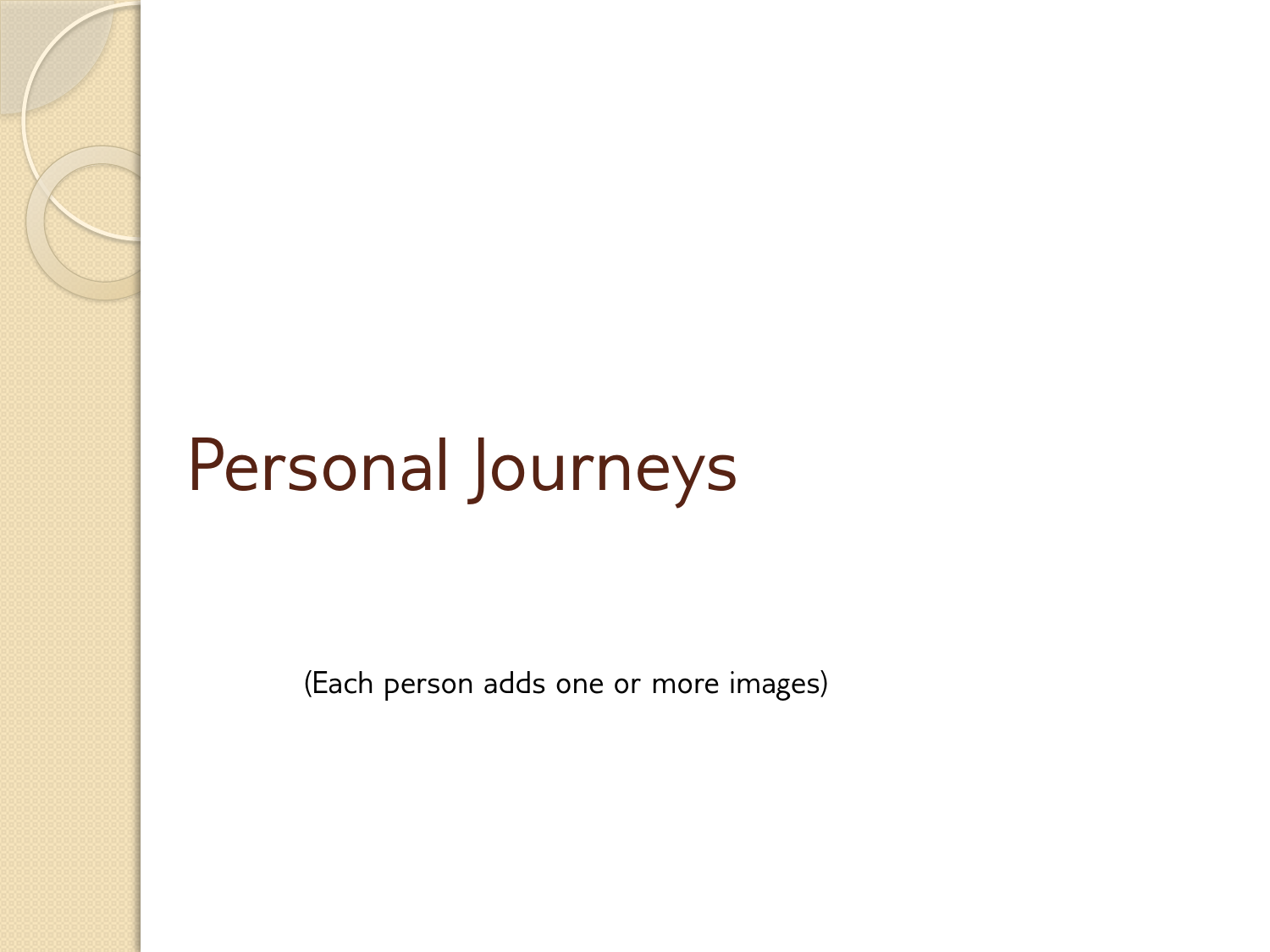

# Personal Journeys
(Each person adds one or more images)